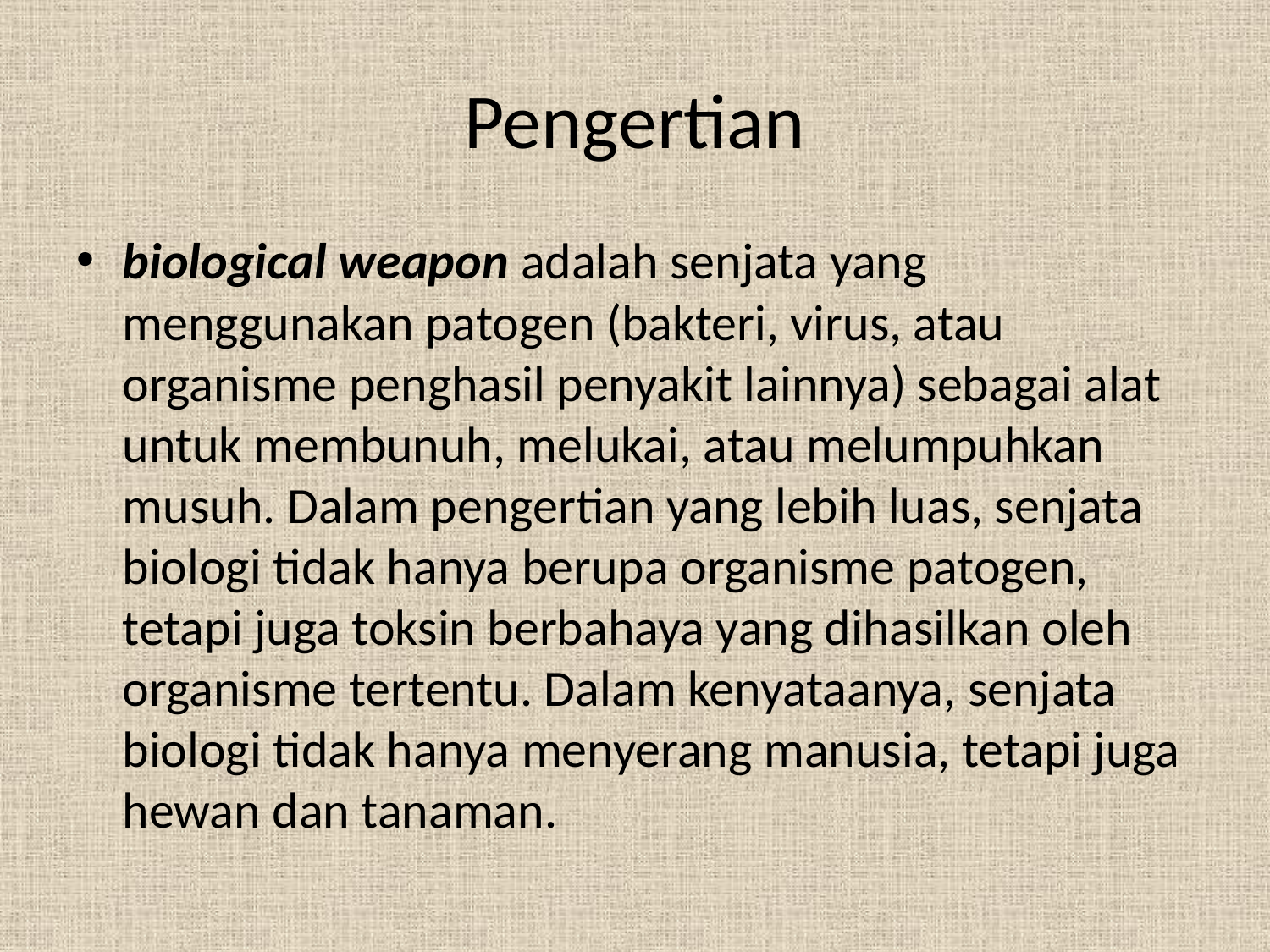

# Pengertian
biological weapon adalah senjata yang menggunakan patogen (bakteri, virus, atau organisme penghasil penyakit lainnya) sebagai alat untuk membunuh, melukai, atau melumpuhkan musuh. Dalam pengertian yang lebih luas, senjata biologi tidak hanya berupa organisme patogen, tetapi juga toksin berbahaya yang dihasilkan oleh organisme tertentu. Dalam kenyataanya, senjata biologi tidak hanya menyerang manusia, tetapi juga hewan dan tanaman.